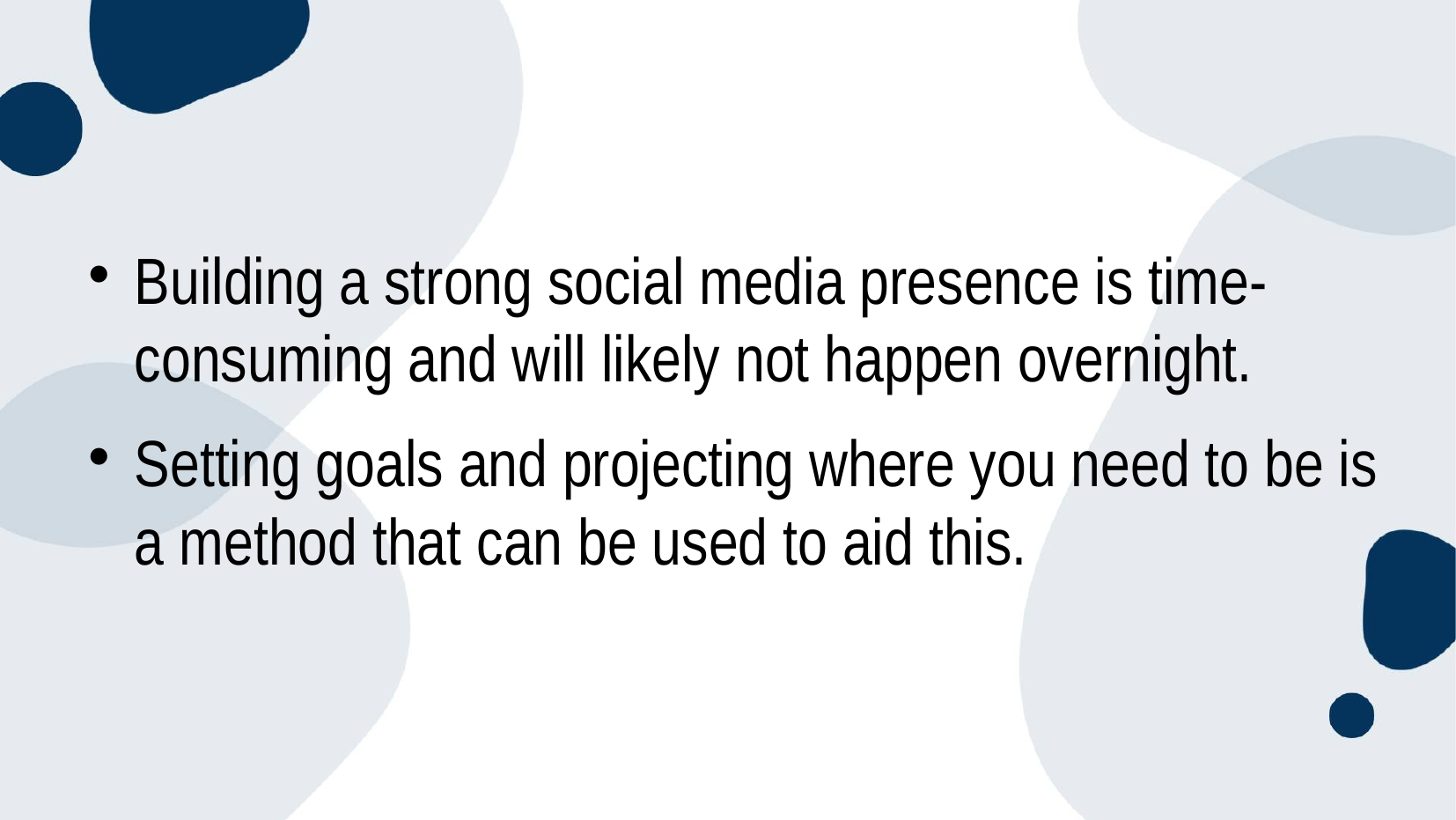

Building a strong social media presence is time-consuming and will likely not happen overnight.
Setting goals and projecting where you need to be is a method that can be used to aid this.